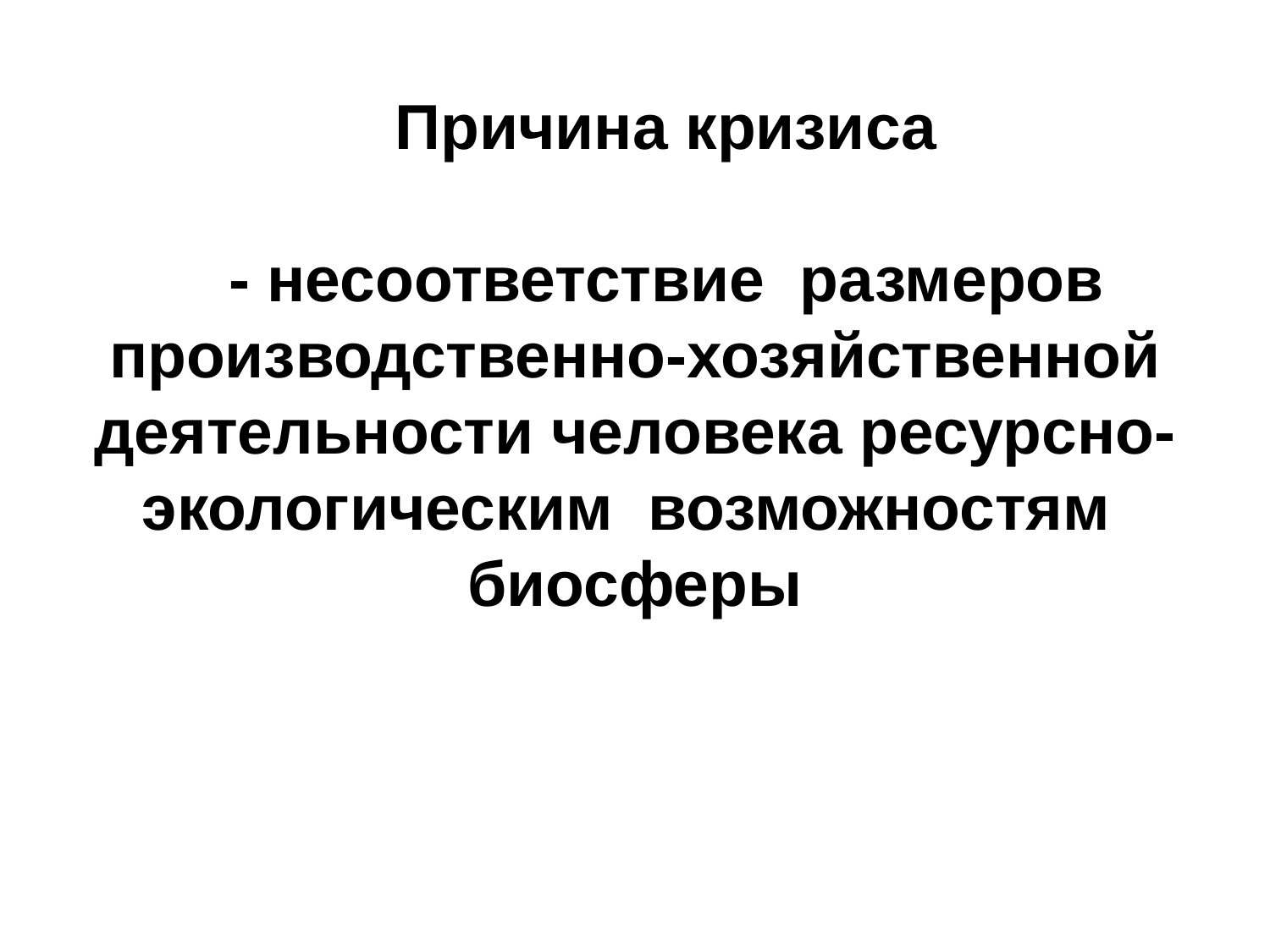

Причина кризиса

- несоответствие  размеров производственно-хозяйственной деятельности человека ресурсно-экологическим  возможностям  биосферы